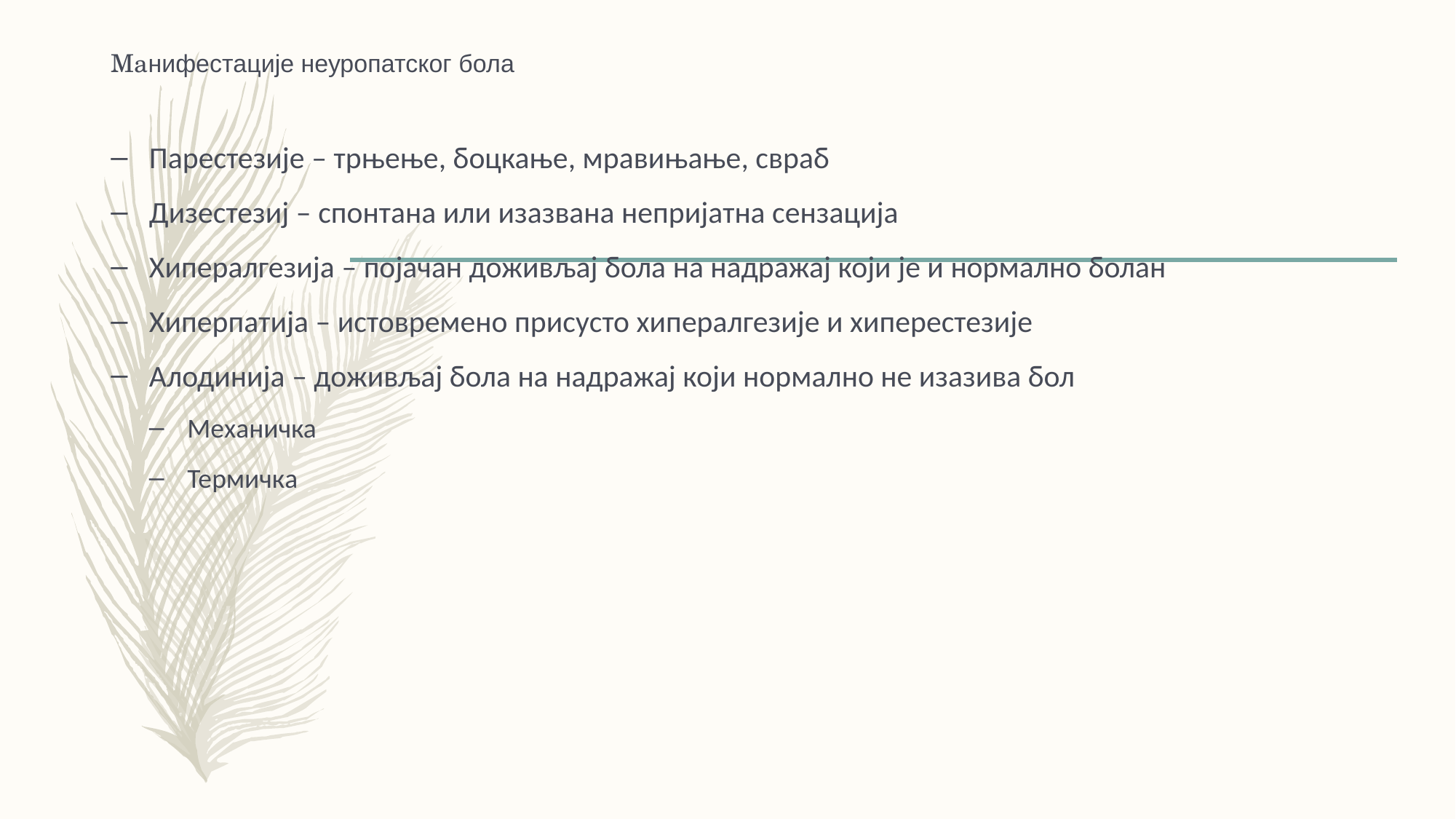

# Maнифестације неуропатског бола
Парестезије – трњење, боцкање, мравињање, свраб
Дизестезиј – спонтана или изазвана непријатна сензација
Хипералгезија – појачан доживљај бола на надражај који је и нормално болан
Хиперпатија – истовремено присусто хипералгезије и хиперестезије
Aлодинија – доживљај бола на надражај који нормално не изазива бол
Meханичка
Teрмичкa